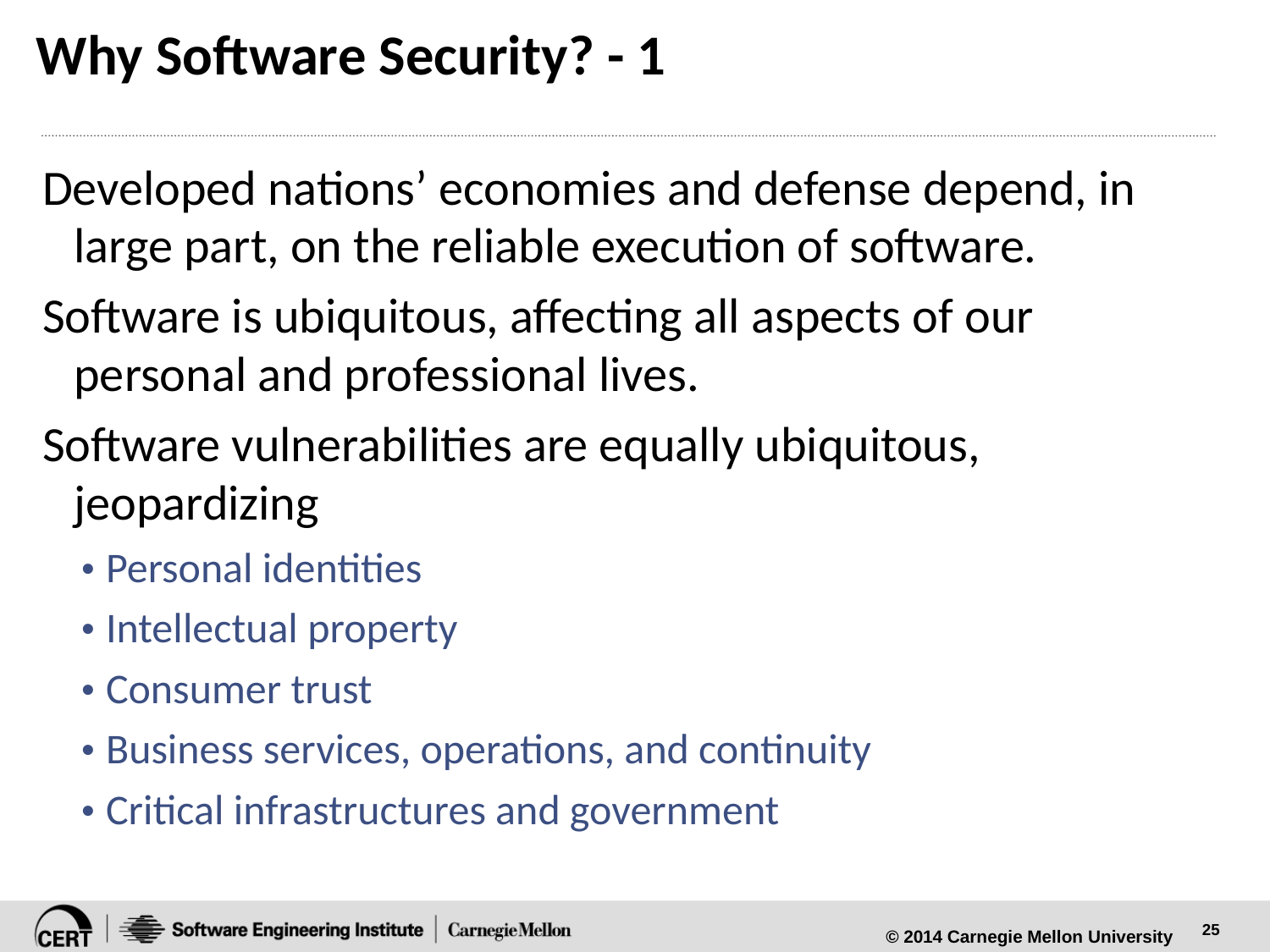

# Why Software Security? - 1
Developed nations’ economies and defense depend, in large part, on the reliable execution of software.
Software is ubiquitous, affecting all aspects of our personal and professional lives.
Software vulnerabilities are equally ubiquitous, jeopardizing
Personal identities
Intellectual property
Consumer trust
Business services, operations, and continuity
Critical infrastructures and government